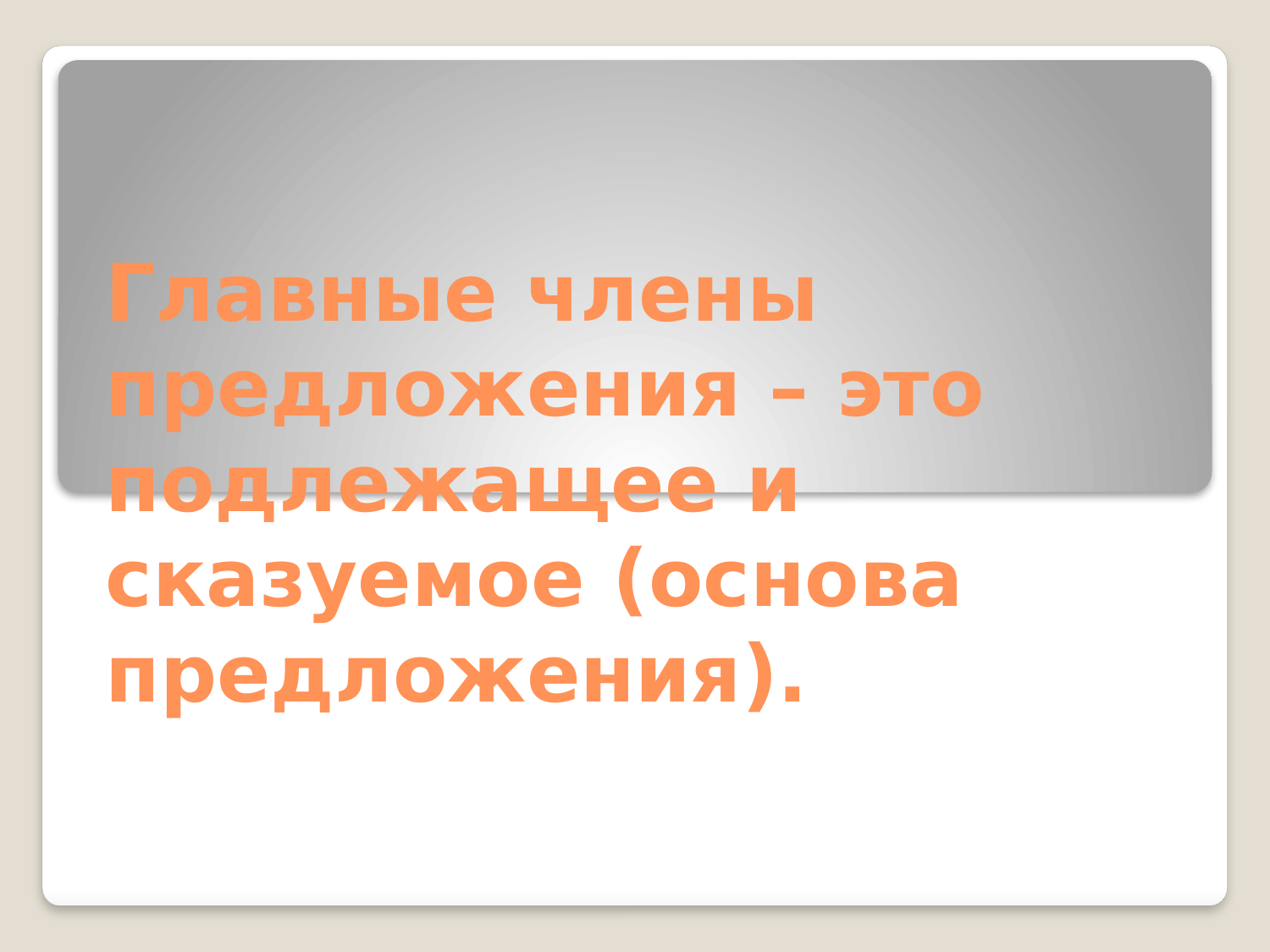

# Главные члены предложения – это подлежащее и сказуемое (основа предложения).